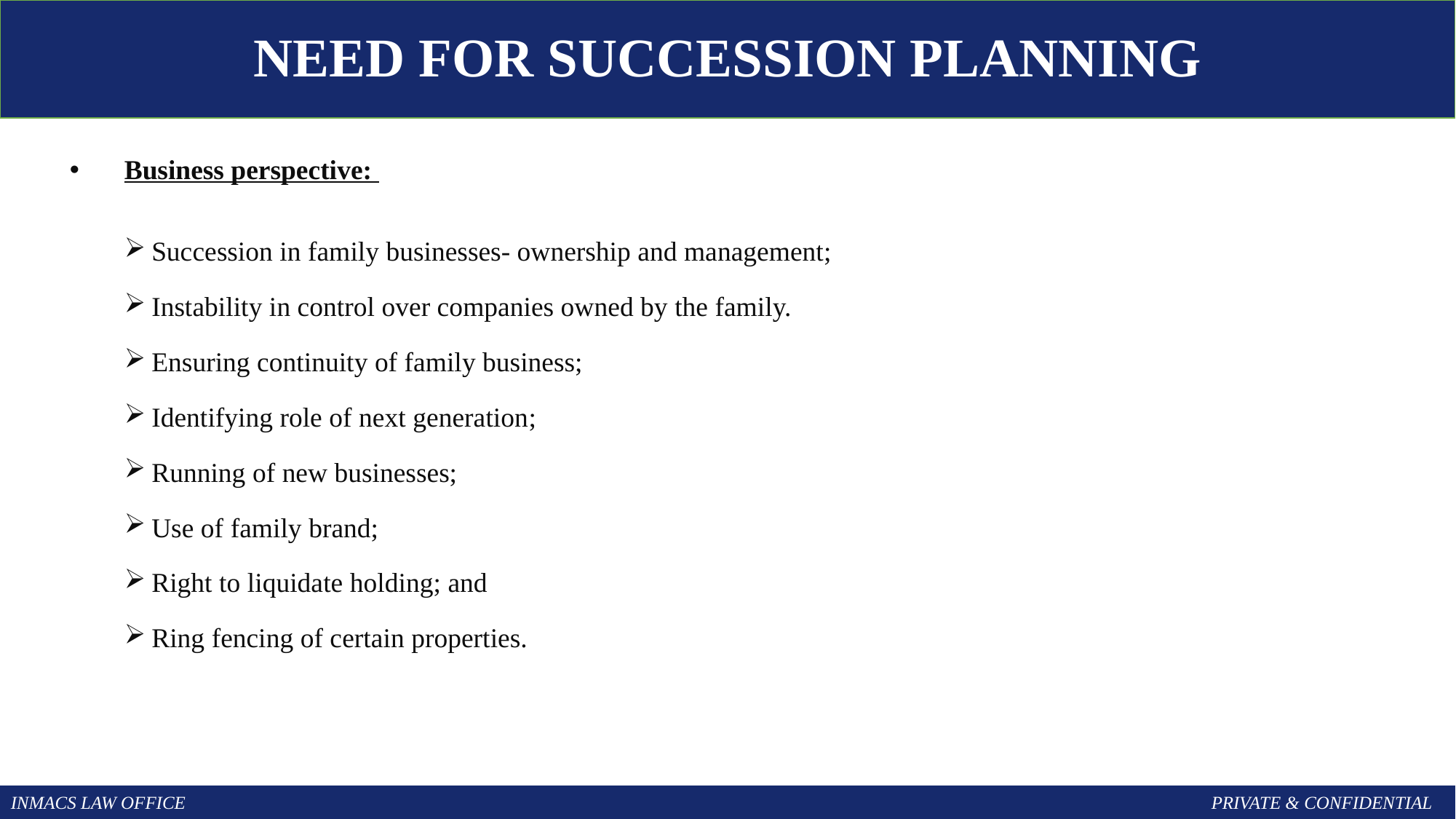

NEED FOR SUCCESSION PLANNING
Business perspective:

Succession in family businesses- ownership and management;
Instability in control over companies owned by the family.
Ensuring continuity of family business;
Identifying role of next generation;
Running of new businesses;
Use of family brand;
Right to liquidate holding; and
Ring fencing of certain properties.

INMACS LAW OFFICE										PRIVATE & CONFIDENTIAL